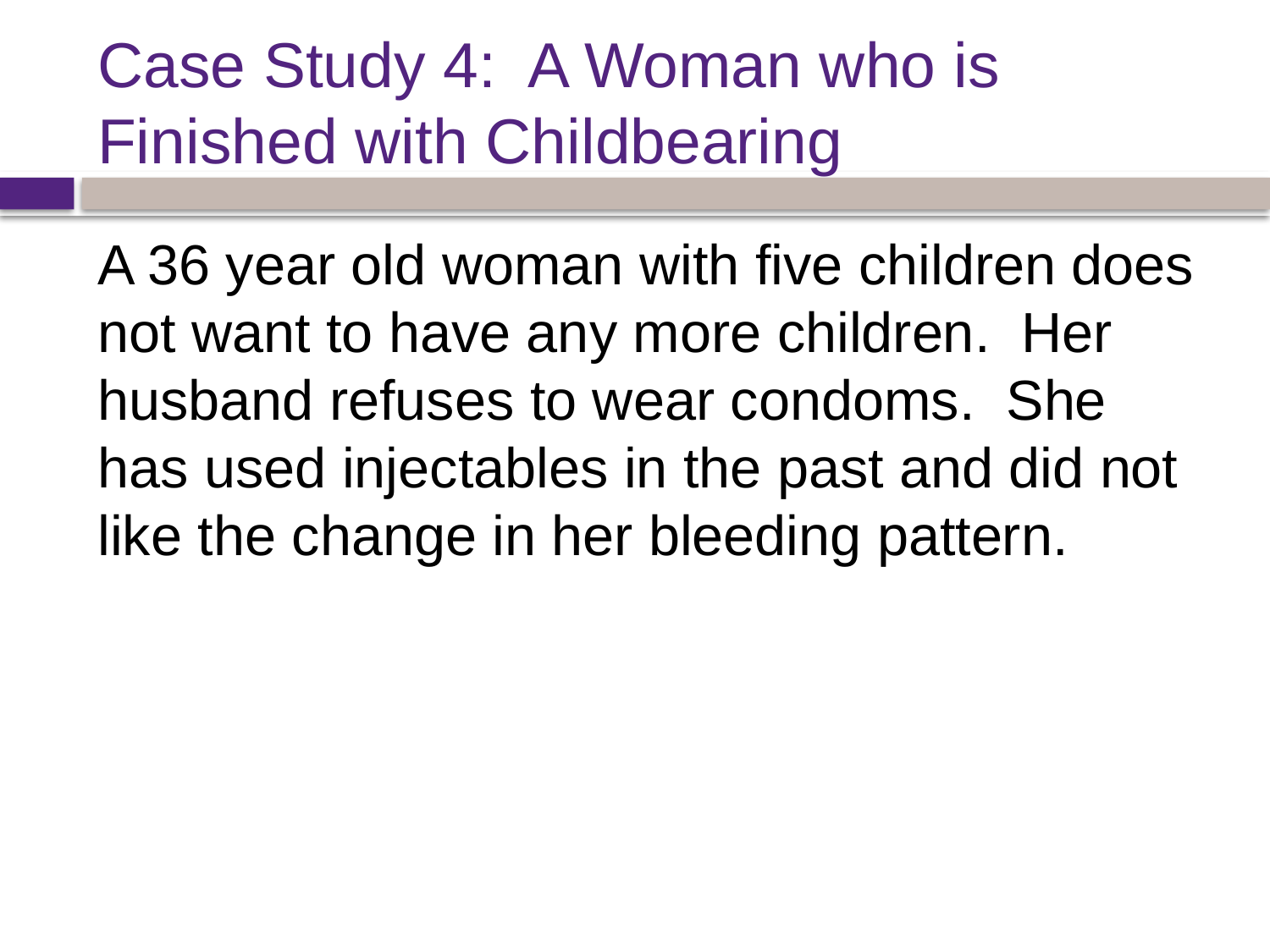

# Case Study 4:  A Woman who is Finished with Childbearing
A 36 year old woman with five children does not want to have any more children.  Her husband refuses to wear condoms.  She has used injectables in the past and did not like the change in her bleeding pattern.